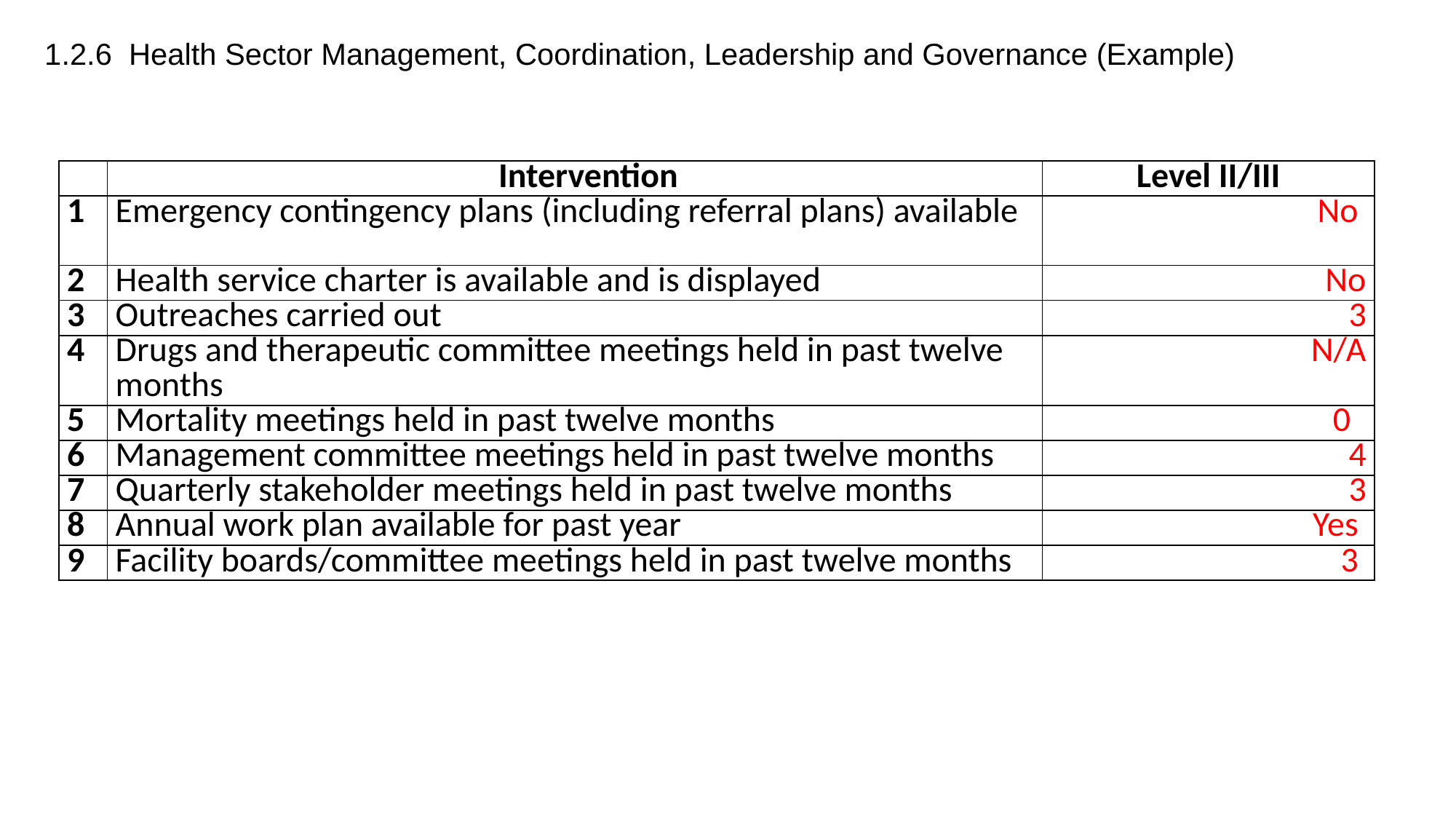

| 1.2.6 Health Sector Management, Coordination, Leadership and Governance (Example) |
| --- |
|  | Intervention | Level II/III |
| --- | --- | --- |
| 1 | Emergency contingency plans (including referral plans) available | No |
| 2 | Health service charter is available and is displayed | No |
| 3 | Outreaches carried out | 3 |
| 4 | Drugs and therapeutic committee meetings held in past twelve months | N/A |
| 5 | Mortality meetings held in past twelve months | 0 |
| 6 | Management committee meetings held in past twelve months | 4 |
| 7 | Quarterly stakeholder meetings held in past twelve months | 3 |
| 8 | Annual work plan available for past year | Yes |
| 9 | Facility boards/committee meetings held in past twelve months | 3 |